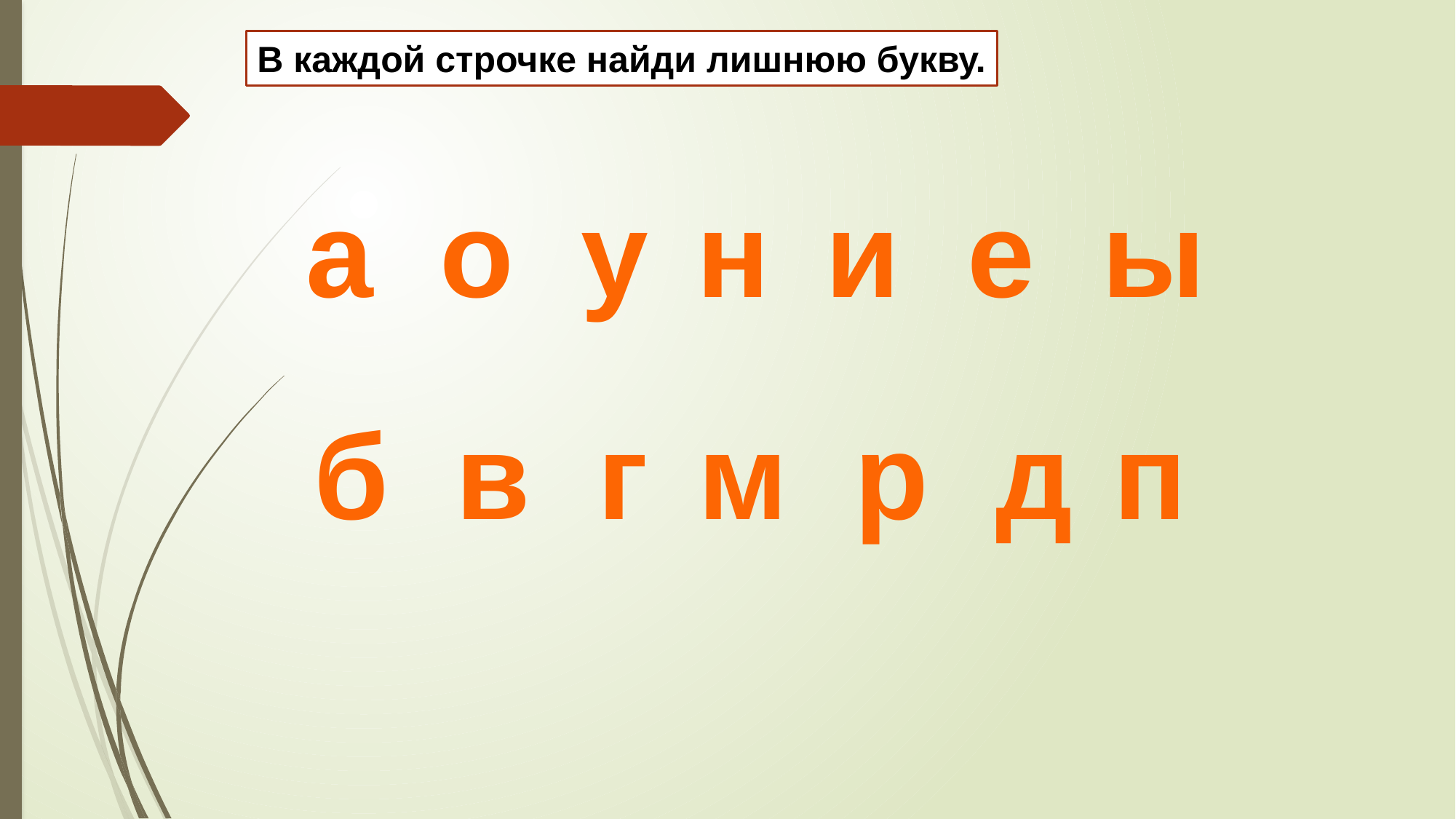

В каждой строчке найди лишнюю букву.
а  о  у
н
и  е  ы
б  в  г
м  р  д
п